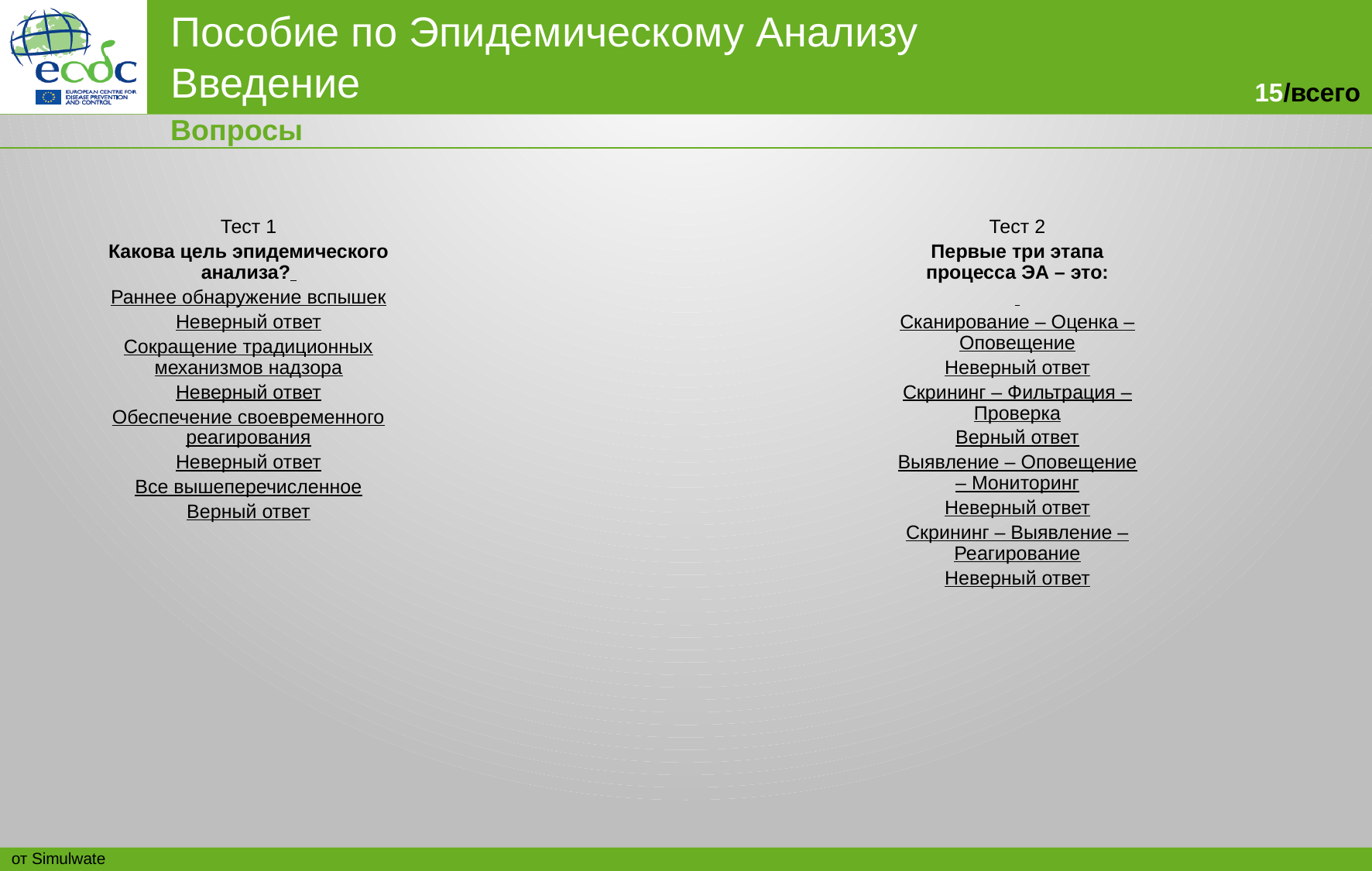

Вопросы

Тест 1
Какова цель эпидемического анализа?
Раннее обнаружение вспышек
Неверный ответ
Сокращение традиционных механизмов надзора
Неверный ответ
Обеспечение своевременного реагирования
Неверный ответ
Все вышеперечисленное
Верный ответ

Тест 2
Первые три этапа процесса ЭА – это:

Сканирование – Оценка – Оповещение
Неверный ответ
Скрининг – Фильтрация – Проверка
Верный ответ
Выявление – Оповещение – Мониторинг
Неверный ответ
Скрининг – Выявление – Реагирование
Неверный ответ